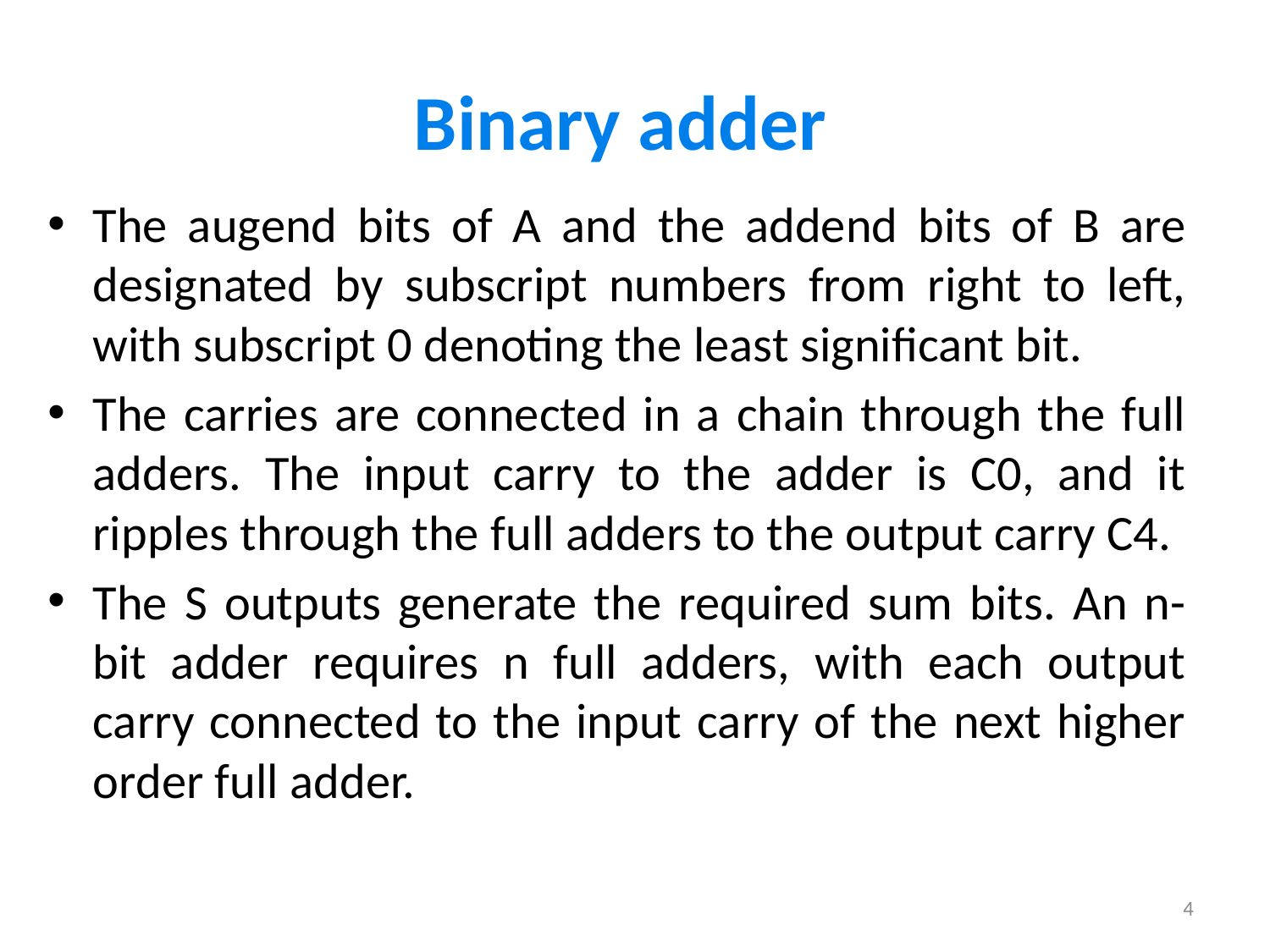

# Binary adder
The augend bits of A and the addend bits of B are designated by subscript numbers from right to left, with subscript 0 denoting the least significant bit.
The carries are connected in a chain through the full adders. The input carry to the adder is C0, and it ripples through the full adders to the output carry C4.
The S outputs generate the required sum bits. An n-bit adder requires n full adders, with each output carry connected to the input carry of the next higher order full adder.
4